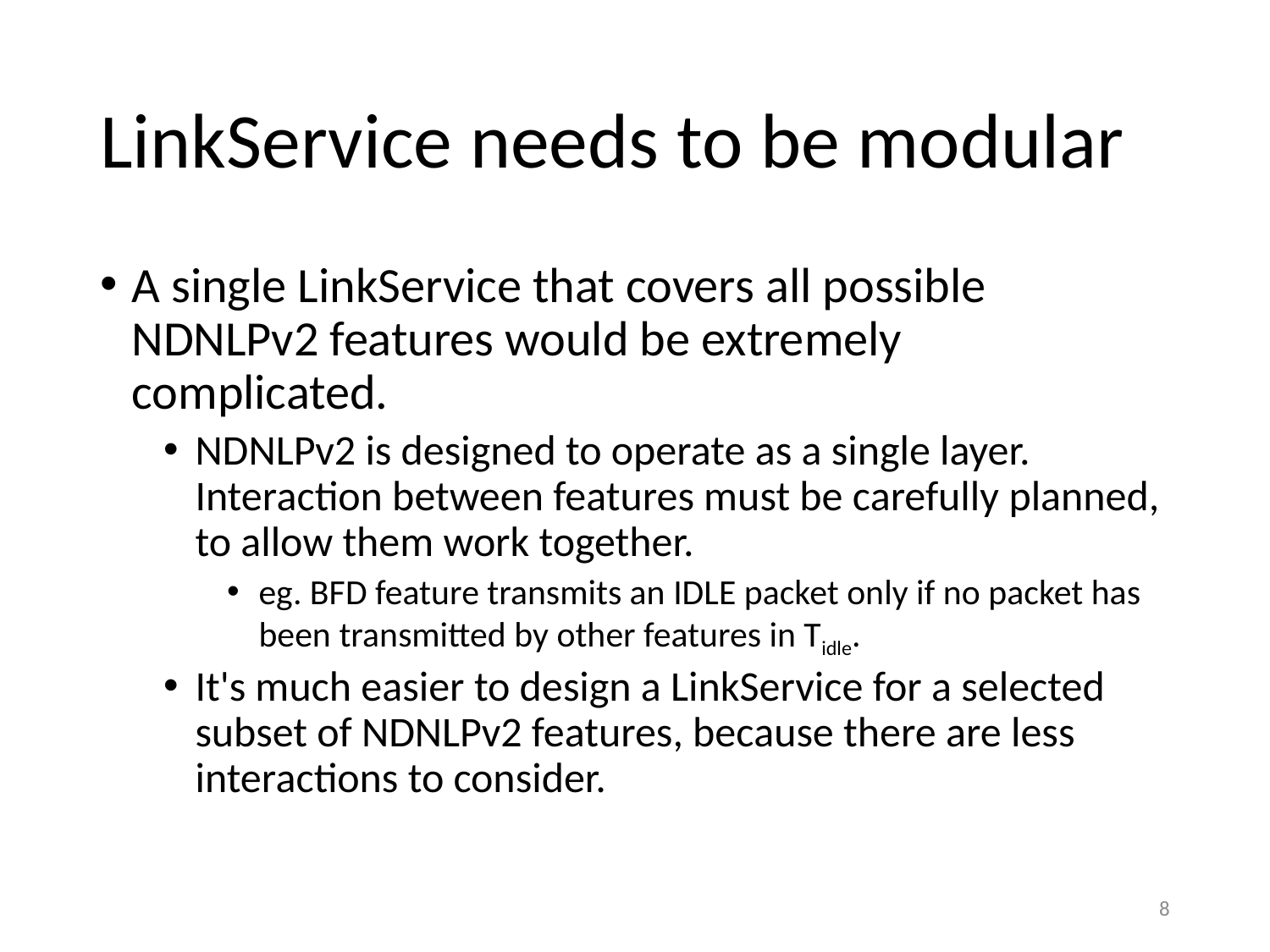

# LinkService needs to be modular
A single LinkService that covers all possible NDNLPv2 features would be extremely complicated.
NDNLPv2 is designed to operate as a single layer. Interaction between features must be carefully planned, to allow them work together.
eg. BFD feature transmits an IDLE packet only if no packet has been transmitted by other features in Tidle.
It's much easier to design a LinkService for a selected subset of NDNLPv2 features, because there are less interactions to consider.
8